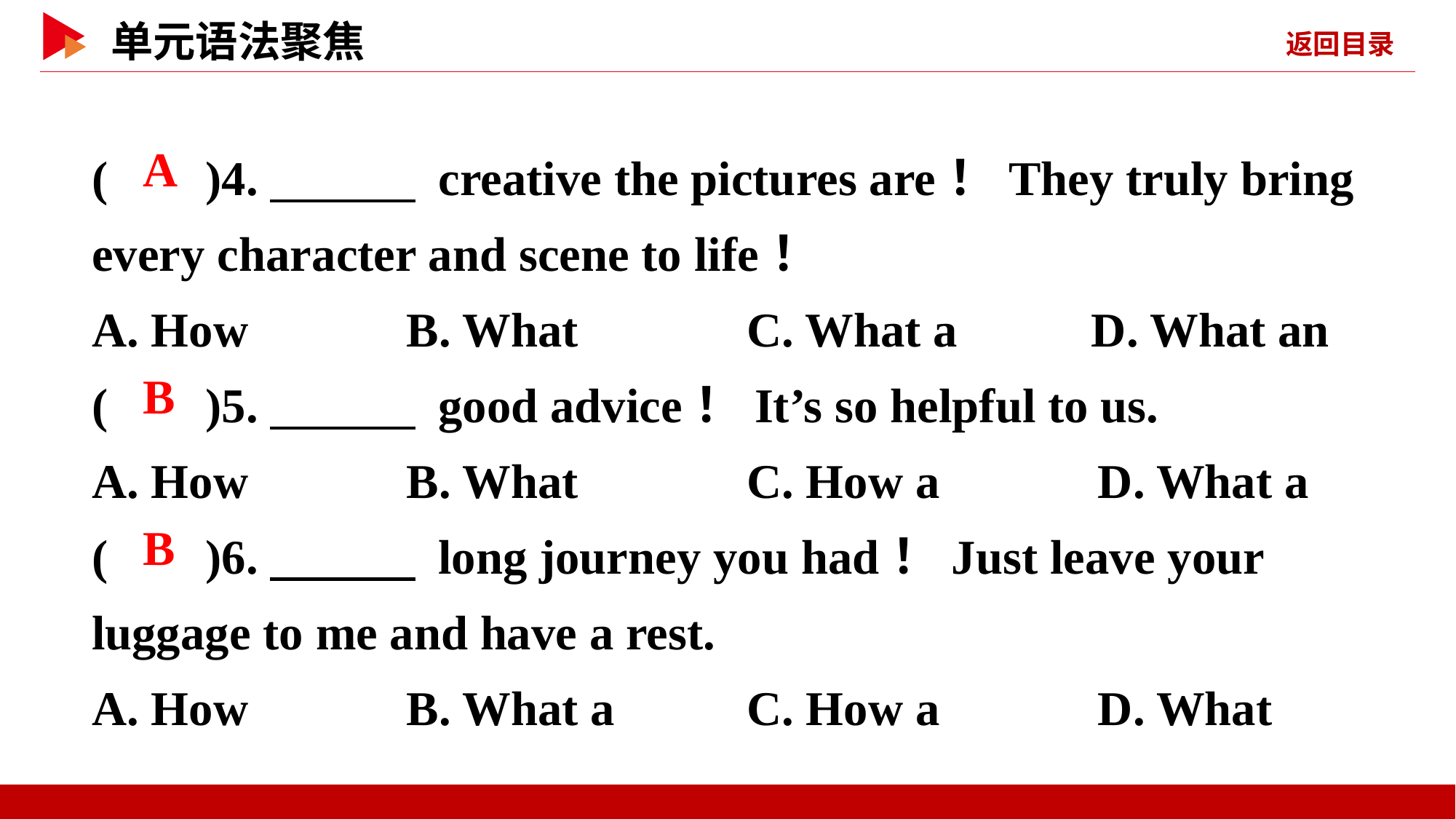

(        )4.　　　 creative the pictures are！They truly bring every character and scene to life！
A. How             B. What		C. What a           D. What an
(        )5.　　　 good advice！It’s so helpful to us.
A. How             B. What		C. How a             D. What a
(        )6.　　　 long journey you had！Just leave your luggage to me and have a rest.
A. How             B. What a		C. How a             D. What
   A
   B
   B